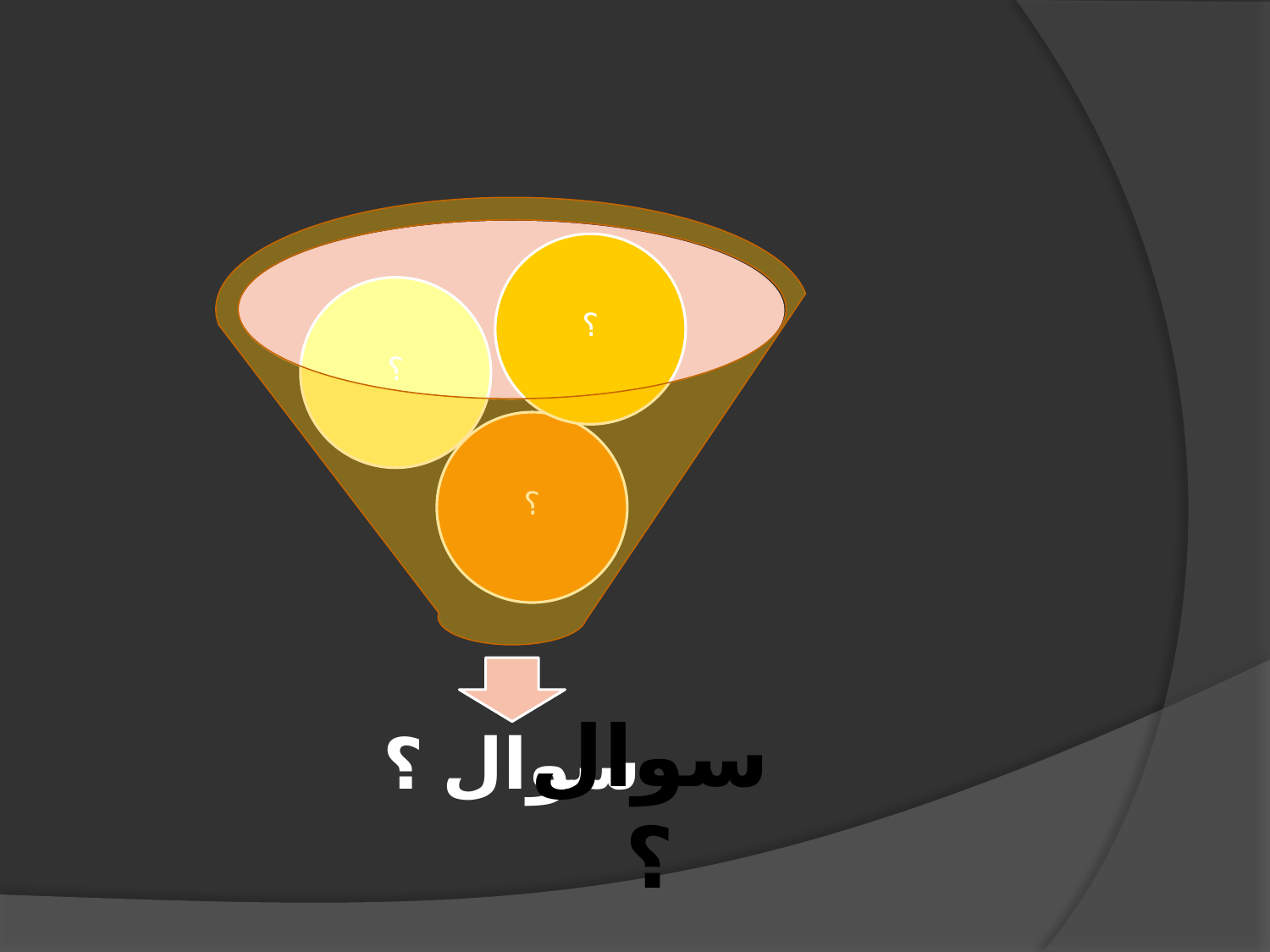

؟
؟
؟
سوال ؟
سوال ؟